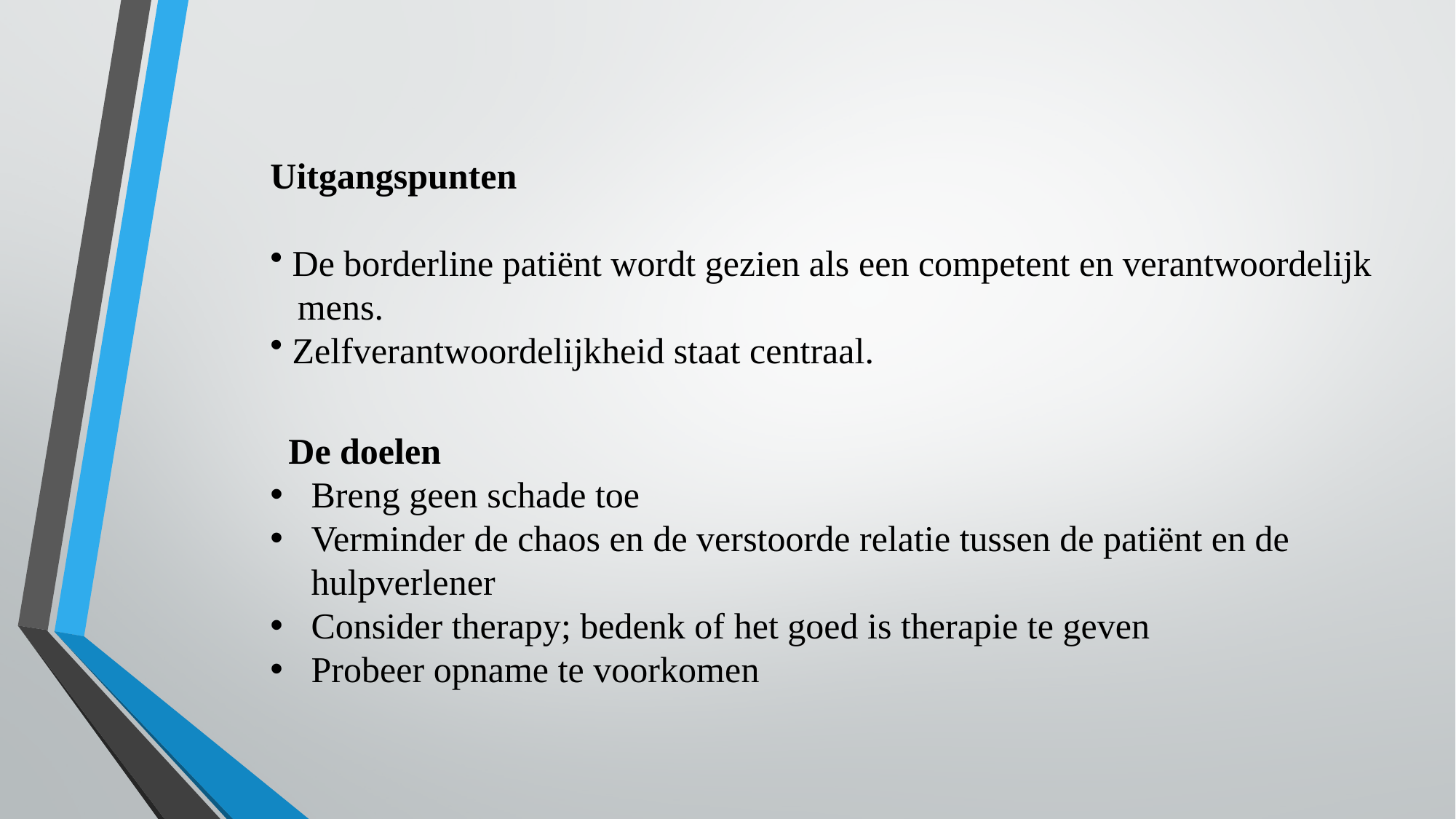

Uitgangspunten

 De borderline patiënt wordt gezien als een competent en verantwoordelijk
   mens.
 Zelfverantwoordelijkheid staat centraal.

  De doelen
Breng geen schade toe
Verminder de chaos en de verstoorde relatie tussen de patiënt en de hulpverlener
Consider therapy; bedenk of het goed is therapie te geven
Probeer opname te voorkomen